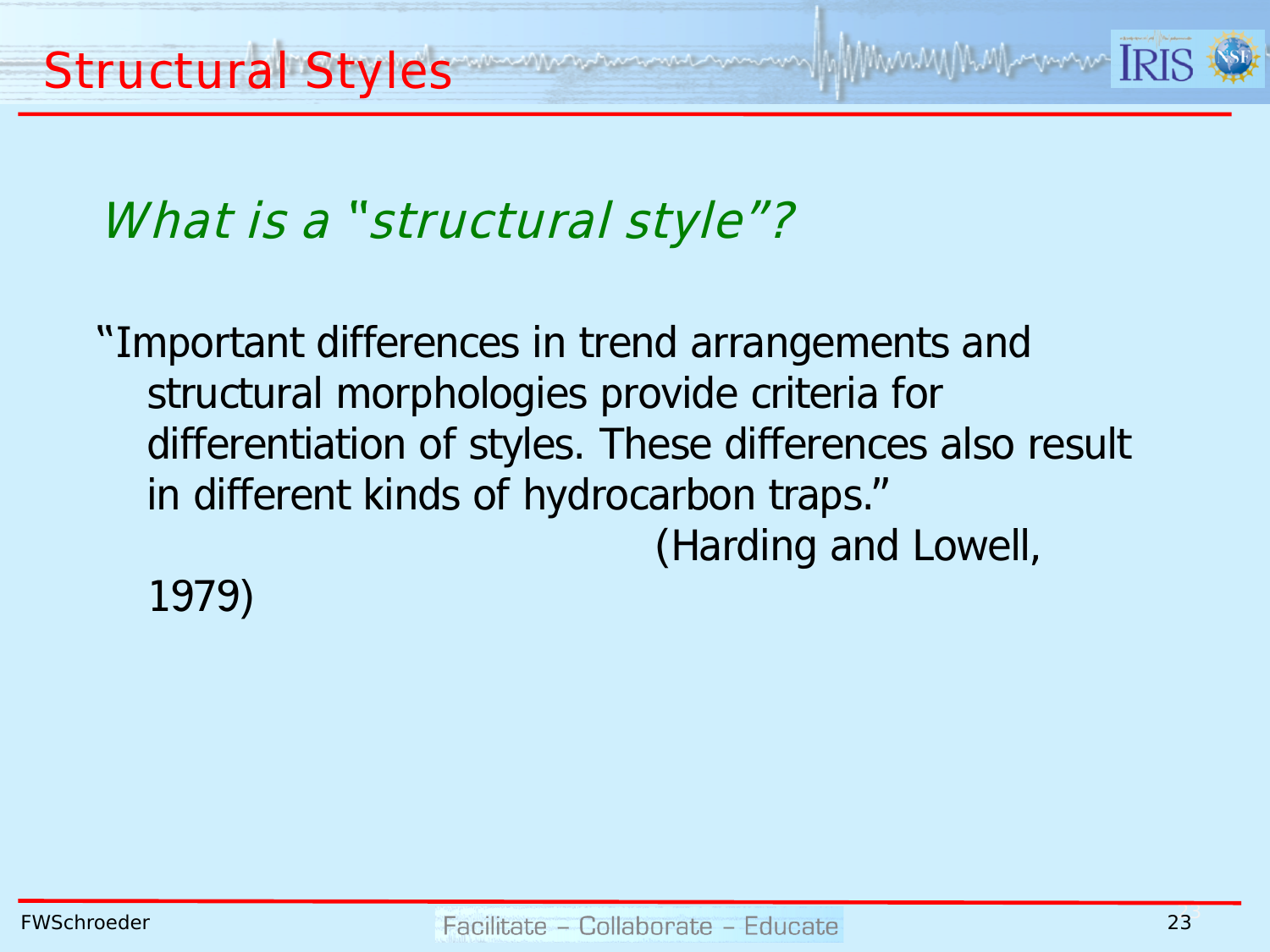

# Structural Styles
What is a “structural style”?

“Important differences in trend arrangements and structural morphologies provide criteria for differentiation of styles. These differences also result in different kinds of hydrocarbon traps.” 		       				(Harding and Lowell, 1979)